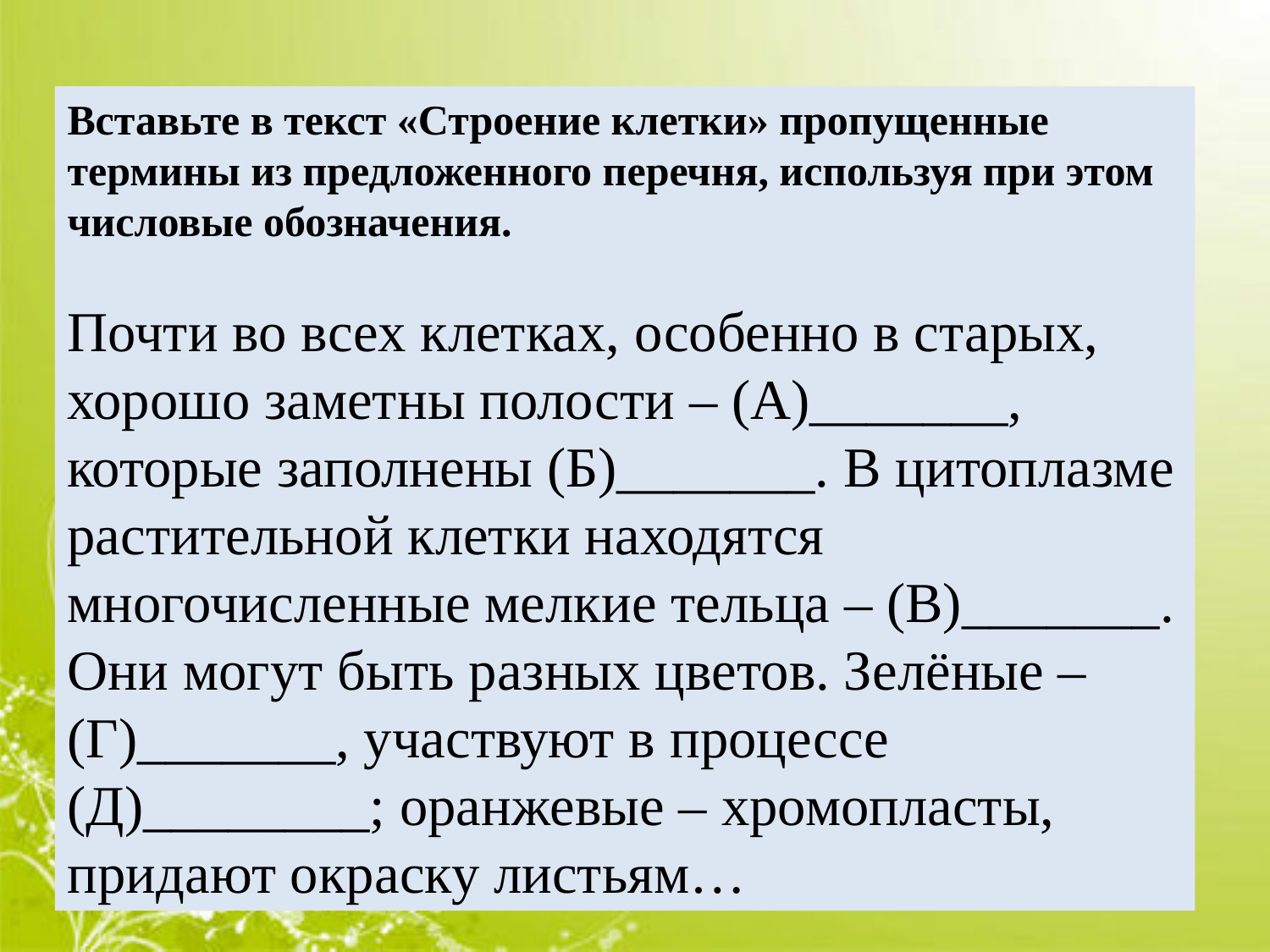

Вставьте в текст «Строение клетки» пропущенные термины из предложенного перечня, используя при этом числовые обозначения.

Почти во всех клетках, особенно в старых, хорошо заметны полости – (А)_______, которые заполнены (Б)_______. В цитоплазме растительной клетки находятся многочисленные мелкие тельца – (В)_______. Они могут быть разных цветов. Зелёные – (Г)_______, участвуют в процессе (Д)________; оранжевые – хромопласты, придают окраску листьям…